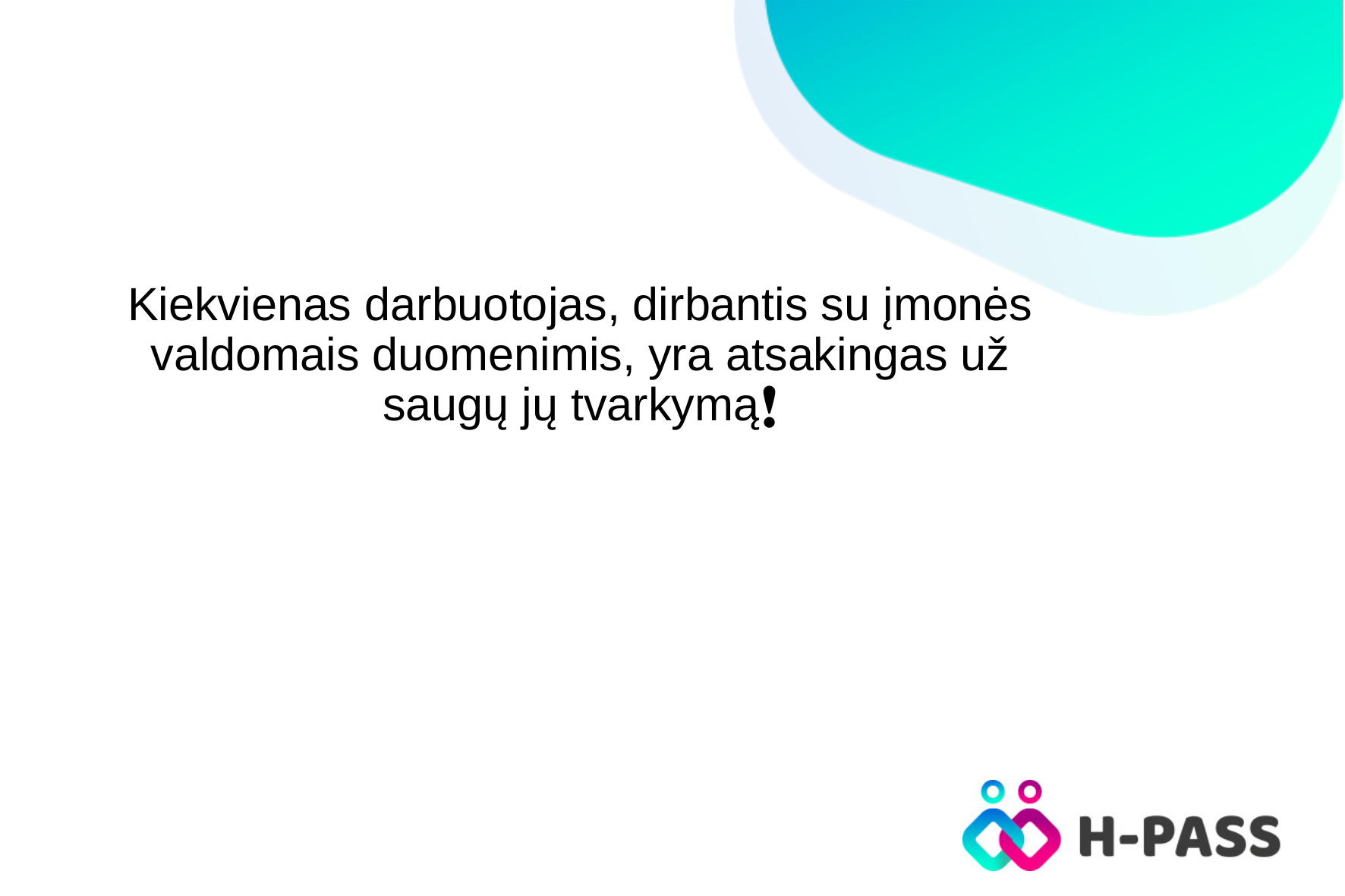

Kiekvienas darbuotojas, dirbantis su įmonės valdomais duomenimis, yra atsakingas už saugų jų tvarkymą❗